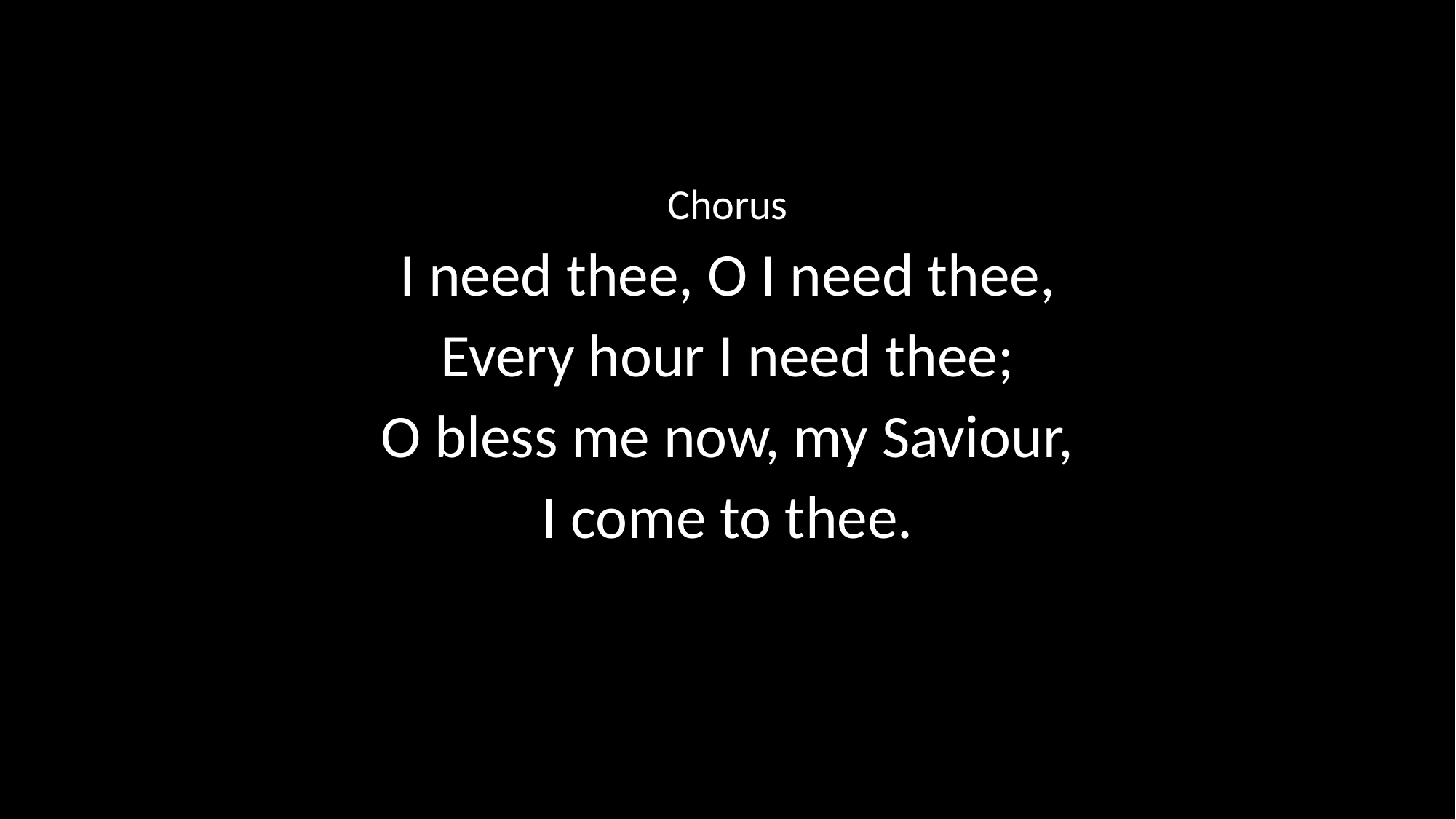

Chorus
I need thee, O I need thee,
Every hour I need thee;
O bless me now, my Saviour,
I come to thee.